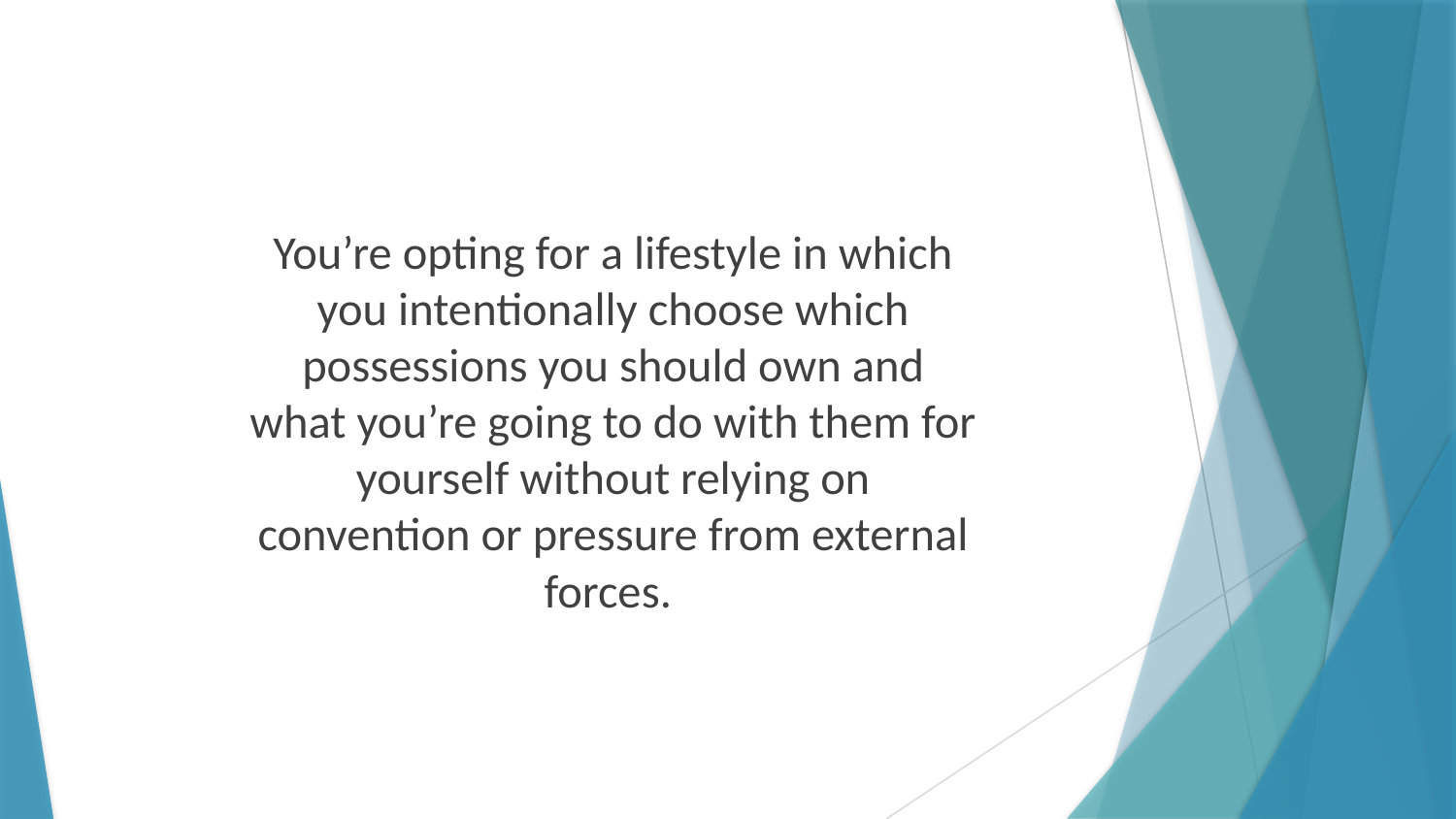

You’re opting for a lifestyle in which you intentionally choose which possessions you should own and what you’re going to do with them for yourself without relying on convention or pressure from external forces.